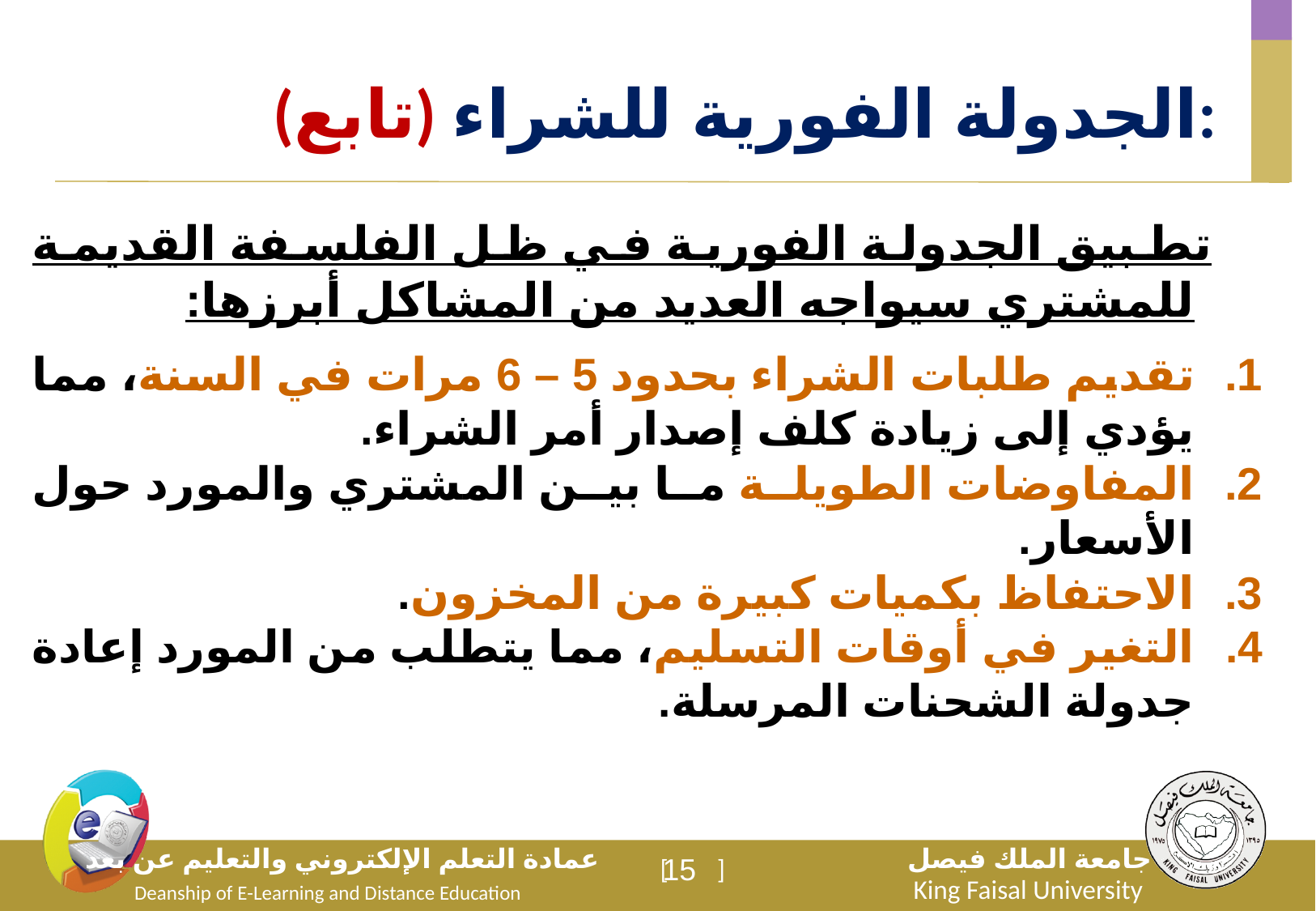

(تابع) الجدولة الفورية للشراء:
    تطبيق الجدولة الفورية في ظل الفلسفة القديمة للمشتري سيواجه العديد من المشاكل أبرزها:

تقديم طلبات الشراء بحدود 5 – 6 مرات في السنة، مما يؤدي إلى زيادة كلف إصدار أمر الشراء.
المفاوضات الطويلة ما بين المشتري والمورد حول الأسعار.
الاحتفاظ بكميات كبيرة من المخزون.
التغير في أوقات التسليم، مما يتطلب من المورد إعادة جدولة الشحنات المرسلة.